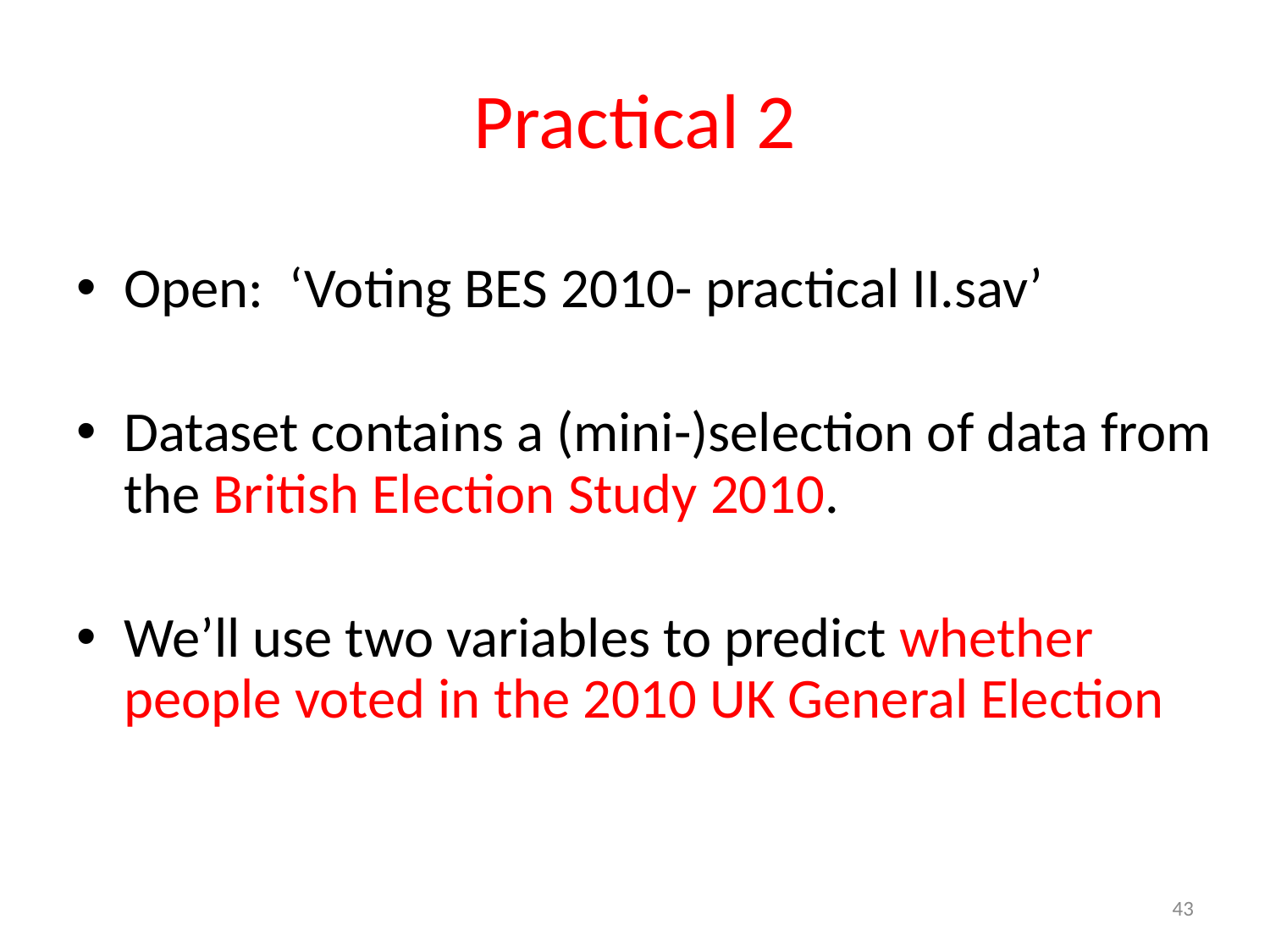

# Practical 2
Open:  ‘Voting BES 2010- practical II.sav’

Dataset contains a (mini-)selection of data from the British Election Study 2010.

We’ll use two variables to predict whether people voted in the 2010 UK General Election

43